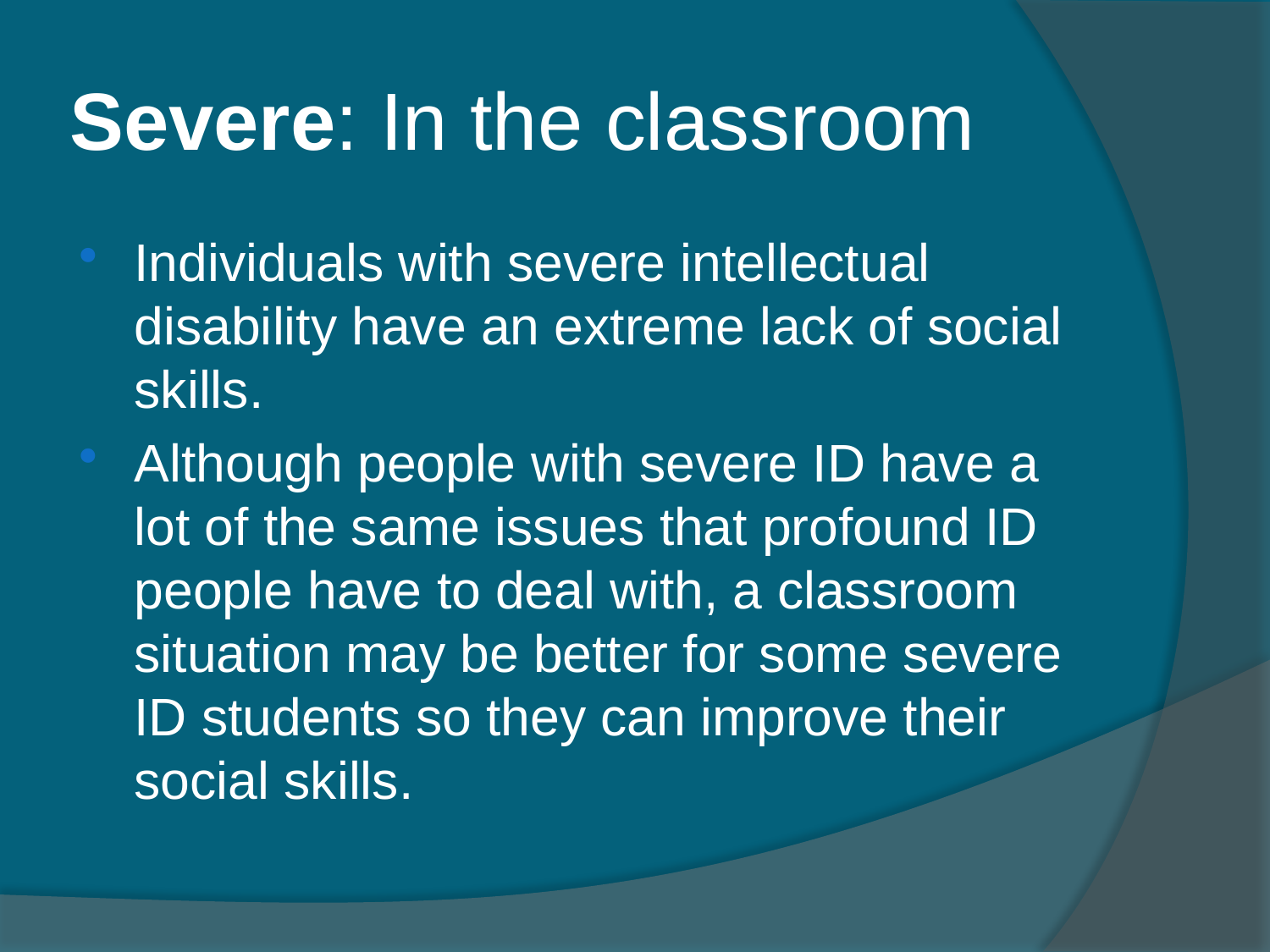

# Severe: In the classroom
Individuals with severe intellectual disability have an extreme lack of social skills.
Although people with severe ID have a lot of the same issues that profound ID people have to deal with, a classroom situation may be better for some severe ID students so they can improve their social skills.